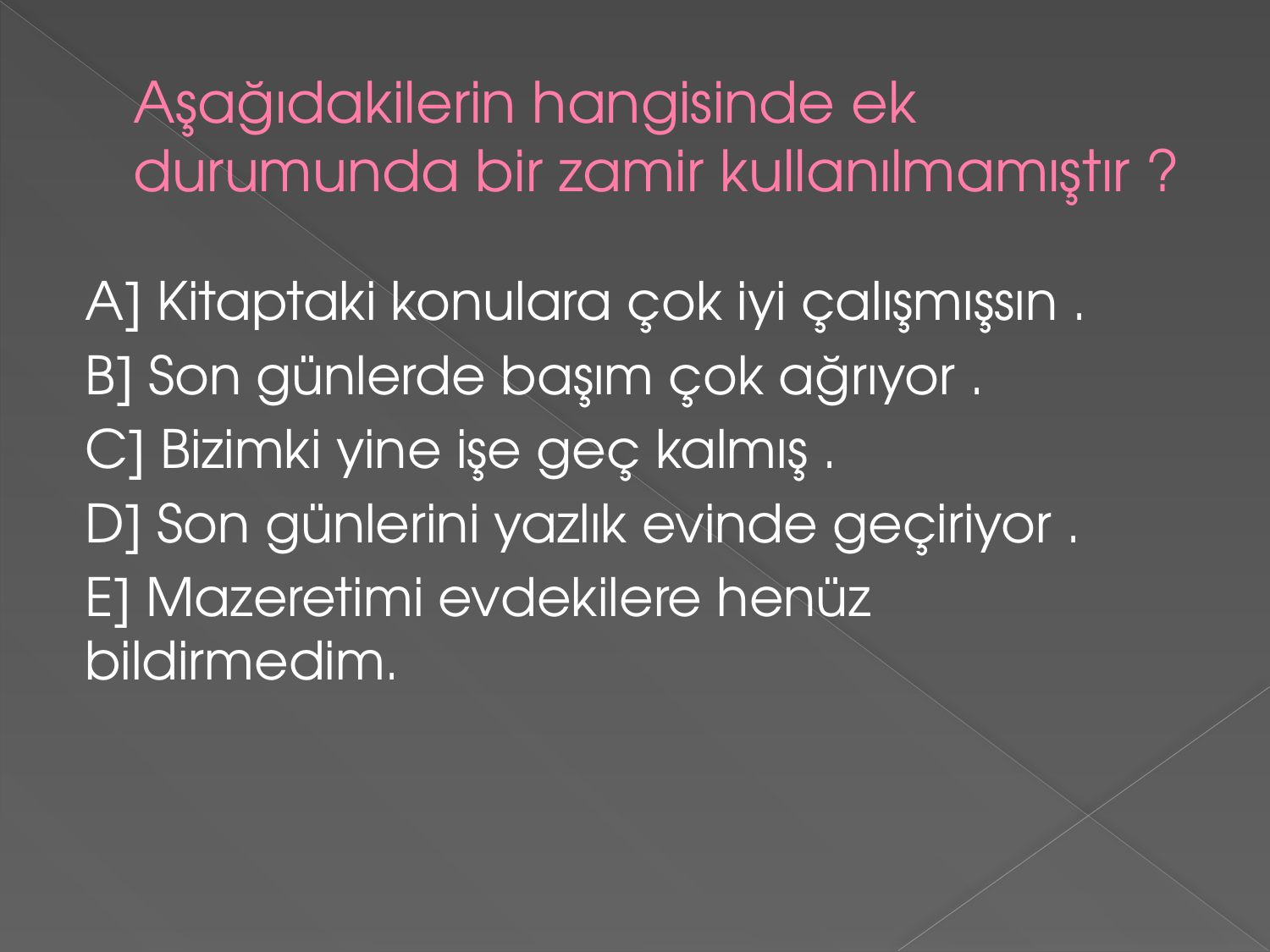

# Aşağıdakilerin hangisinde ek durumunda bir zamir kullanılmamıştır ?
A] Kitaptaki konulara çok iyi çalışmışsın .
B] Son günlerde başım çok ağrıyor .
C] Bizimki yine işe geç kalmış .
D] Son günlerini yazlık evinde geçiriyor .
E] Mazeretimi evdekilere henüz bildirmedim.